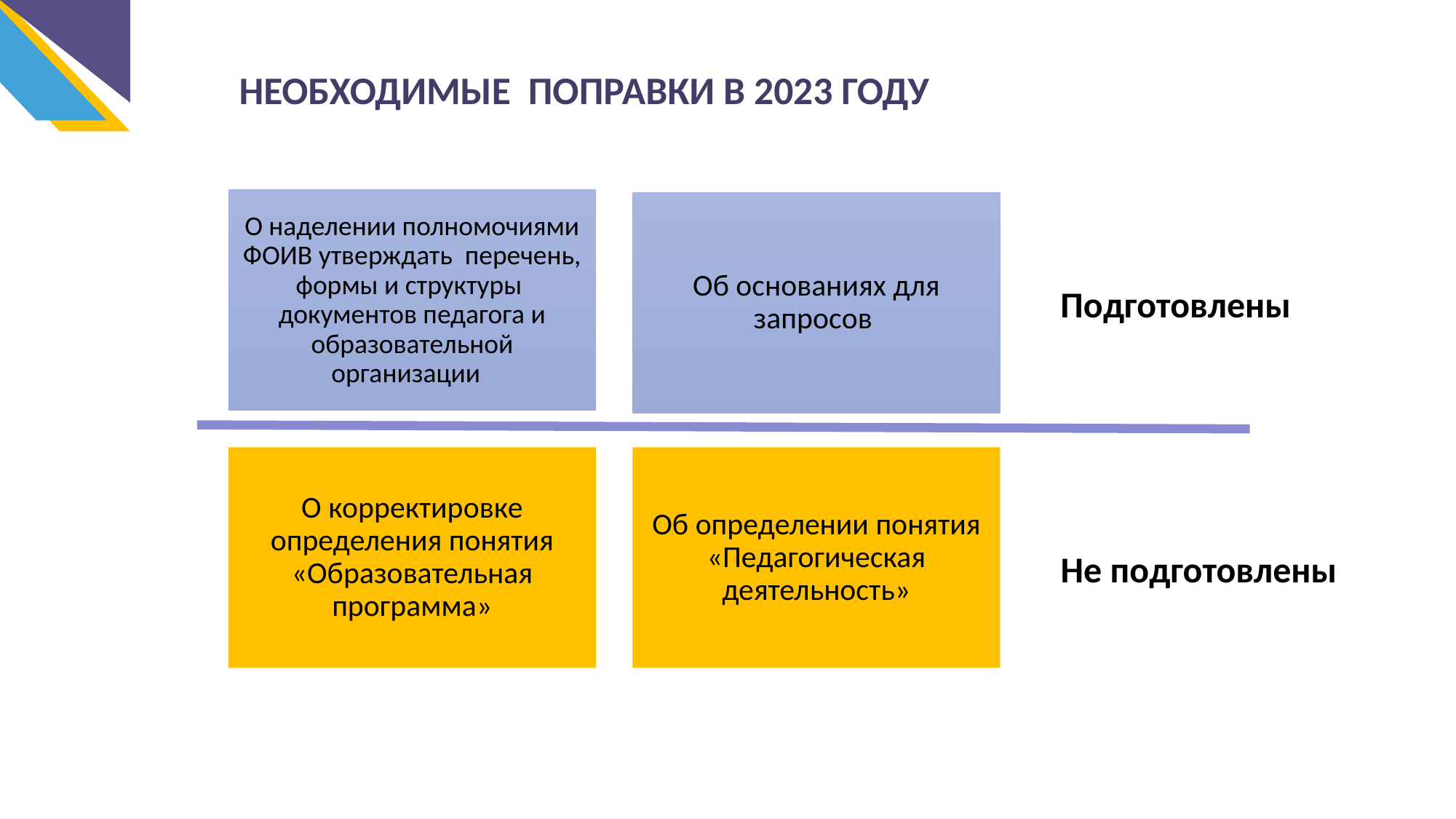

НЕОБХОДИМЫЕ  ПОПРАВКИ В 2023 ГОДУ
О наделении полномочиями ФОИВ утверждать  перечень, формы и структуры  документов педагога и образовательной организации
Об основаниях для запросов
О корректировке определения понятия «Образовательная программа»
Об определении понятия «Педагогическая деятельность»
Подготовлены
Не подготовлены